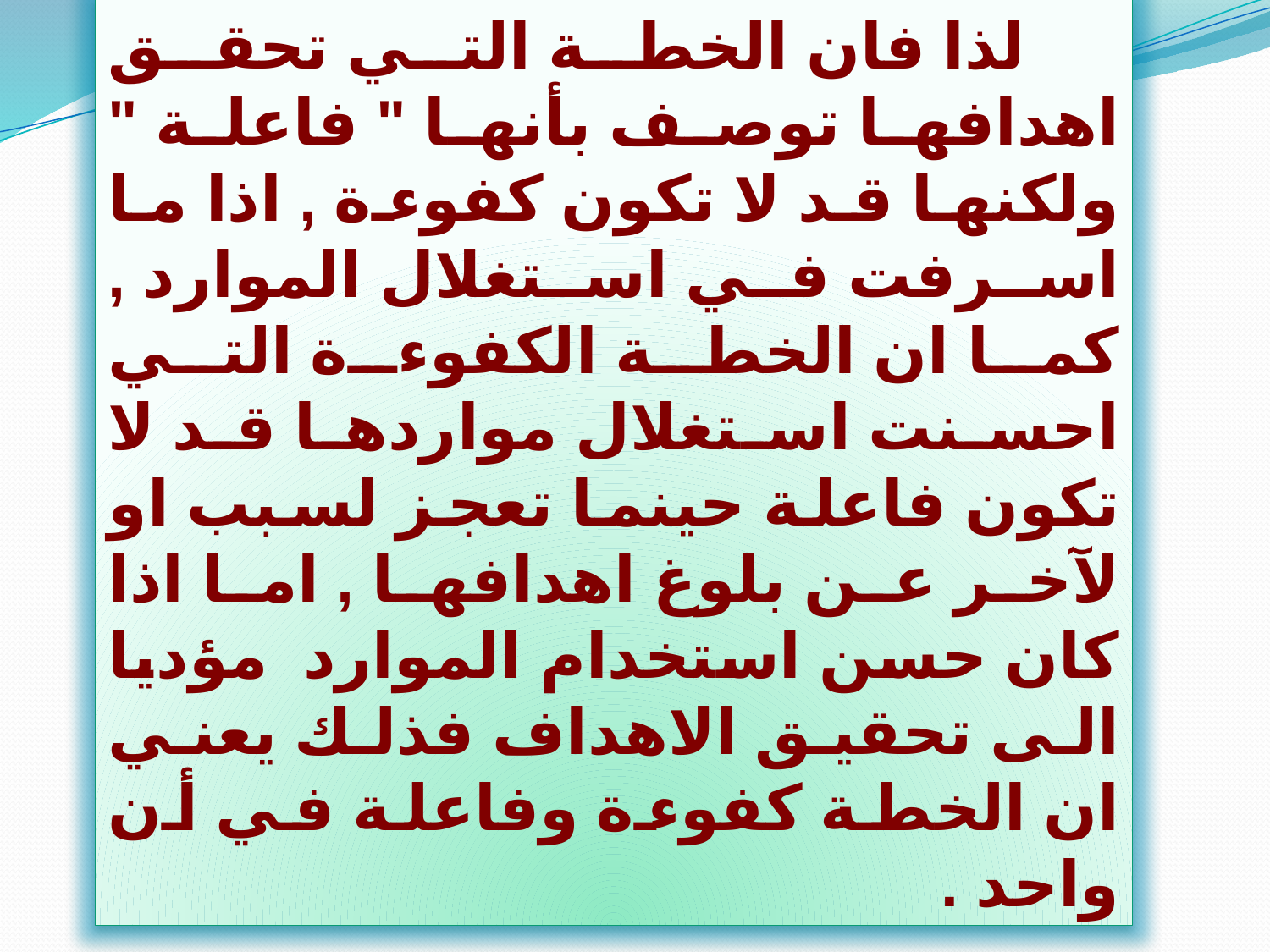

لذا فان الخطة التي تحقق اهدافها توصف بأنها " فاعلة " ولكنها قد لا تكون كفوءة , اذا ما اسرفت في استغلال الموارد , كما ان الخطة الكفوءة التي احسنت استغلال مواردها قد لا تكون فاعلة حينما تعجز لسبب او لآخر عن بلوغ اهدافها , اما اذا كان حسن استخدام الموارد  مؤديا الى تحقيق الاهداف فذلك يعني ان الخطة كفوءة وفاعلة في أن واحد .